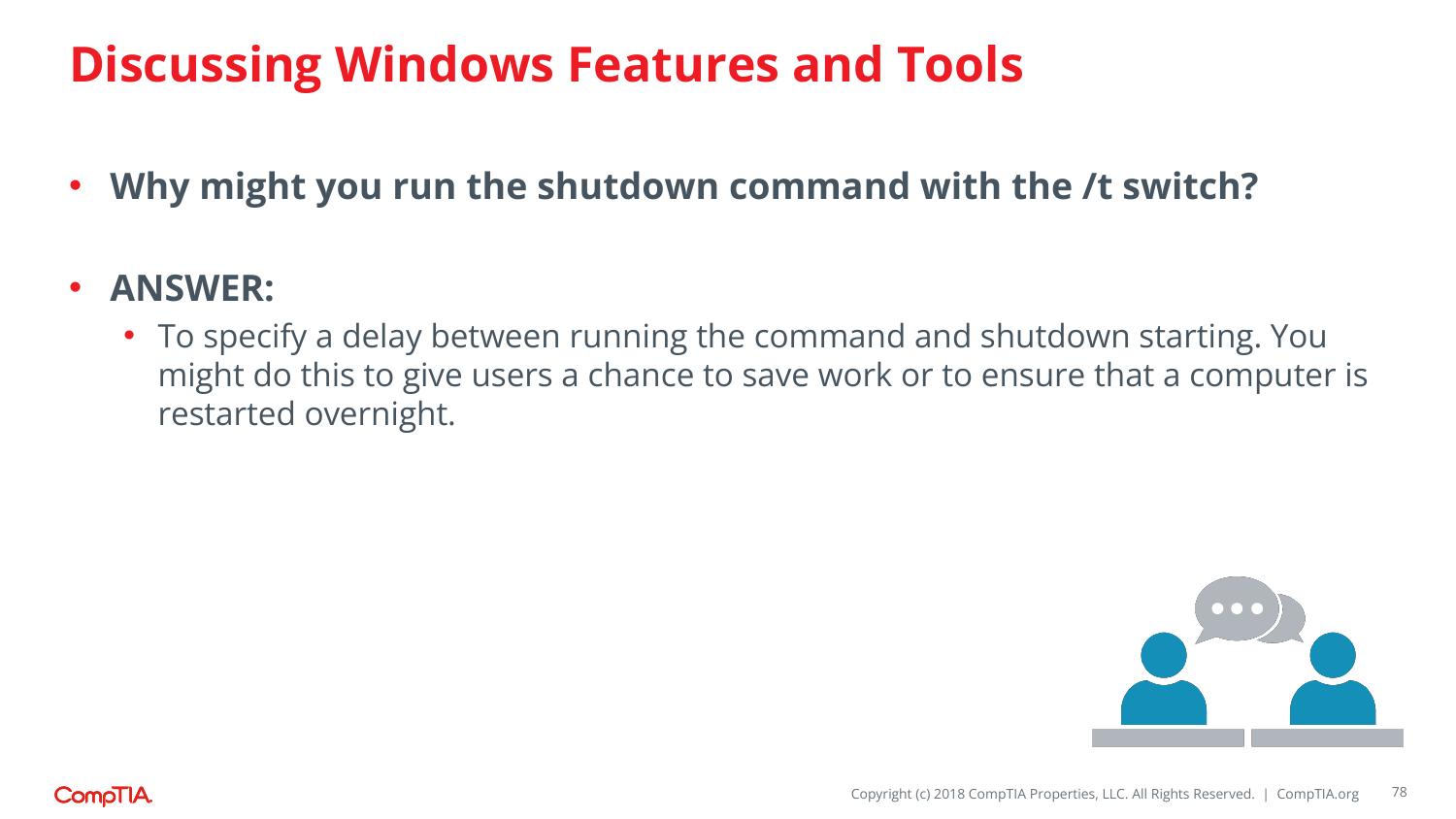

# Discussing Windows Features and Tools
Why might you run the shutdown command with the /t switch?

ANSWER:
To specify a delay between running the command and shutdown starting. You might do this to give users a chance to save work or to ensure that a computer is restarted overnight.
78